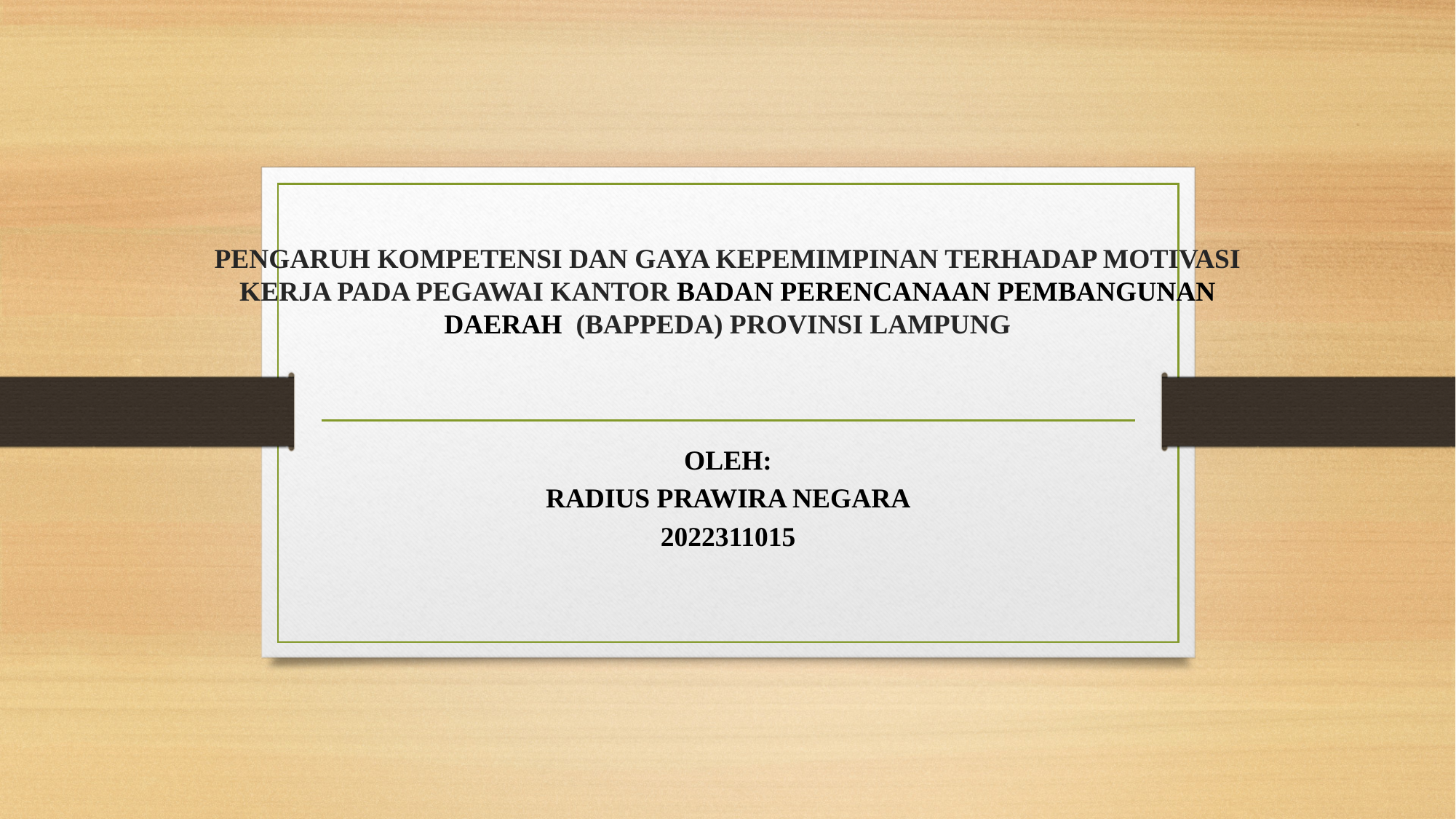

# PENGARUH KOMPETENSI DAN GAYA KEPEMIMPINAN TERHADAP MOTIVASI KERJA PADA PEGAWAI KANTOR BADAN PERENCANAAN PEMBANGUNAN DAERAH  (BAPPEDA) PROVINSI LAMPUNG
OLEH:
RADIUS PRAWIRA NEGARA
2022311015